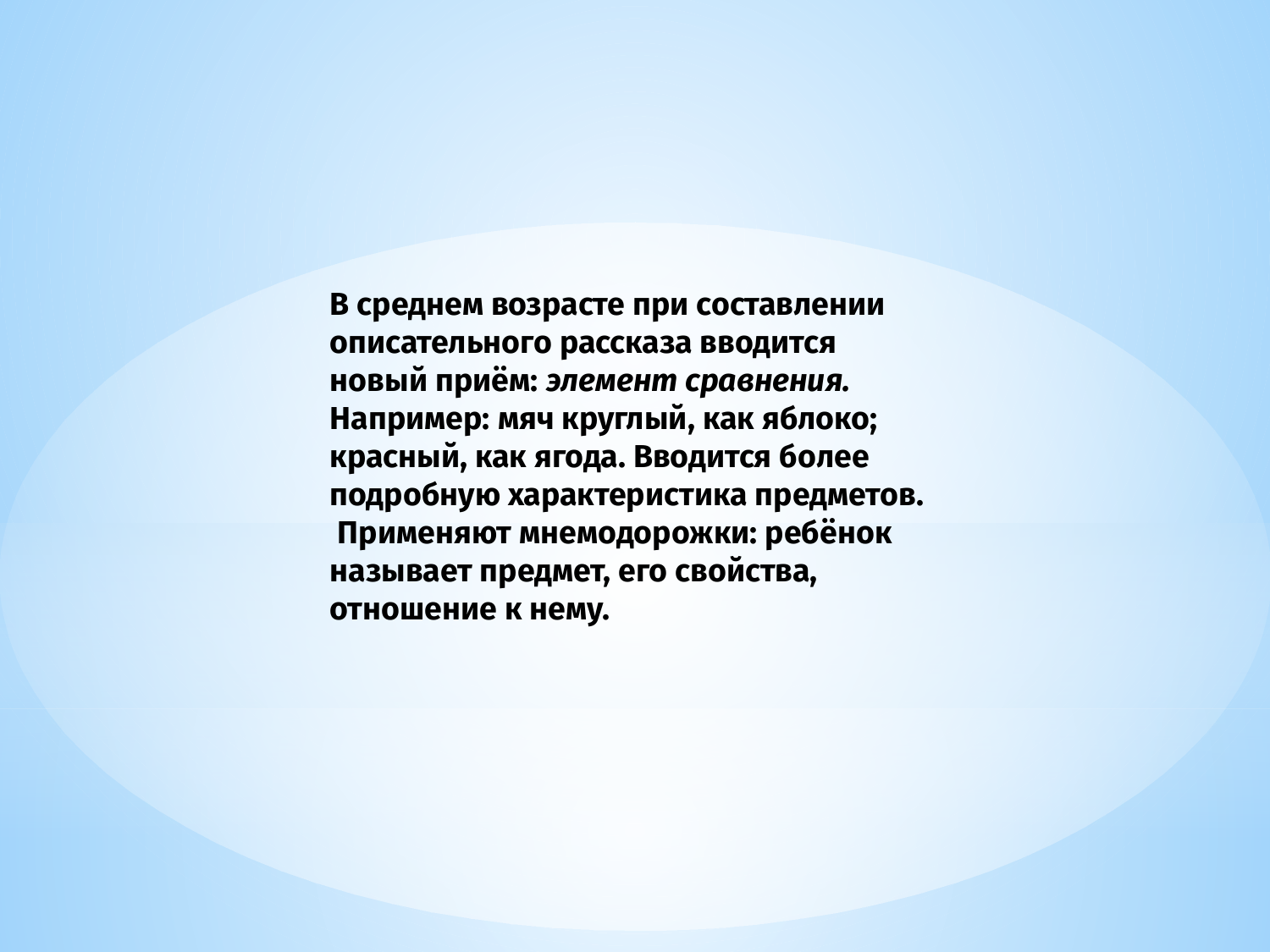

В среднем возрасте при составлении описательного рассказа вводится новый приём: элемент сравнения. Например: мяч круглый, как яблоко; красный, как ягода. Вводится более подробную характеристика предметов.
 Применяют мнемодорожки: ребёнок называет предмет, его свойства, отношение к нему.